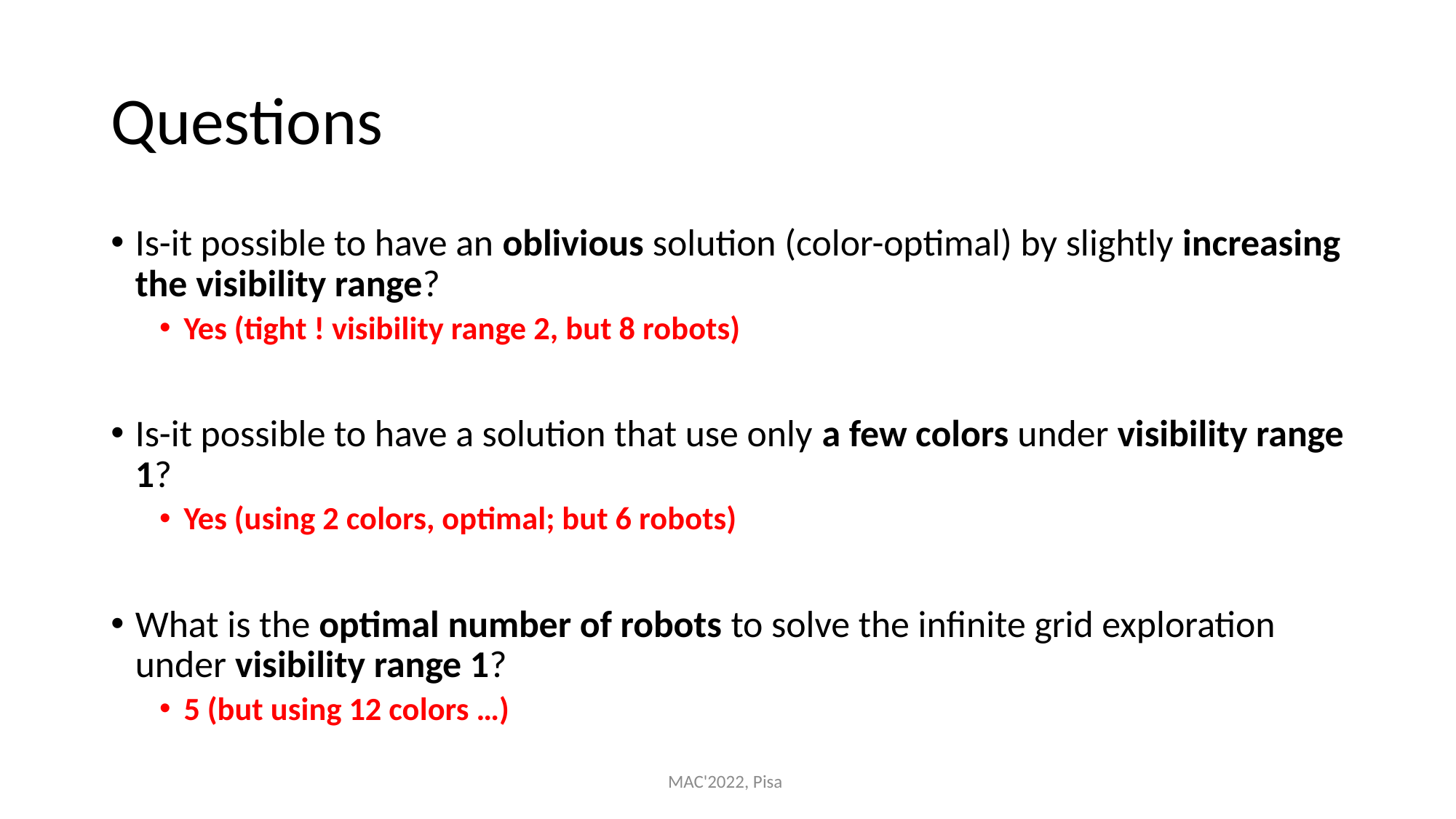

# Questions
Is-it possible to have an oblivious solution (color-optimal) by slightly increasing the visibility range?
Yes (tight ! visibility range 2, but 8 robots)

Is-it possible to have a solution that use only a few colors under visibility range 1?
Yes (using 2 colors, optimal; but 6 robots)

What is the optimal number of robots to solve the infinite grid exploration under visibility range 1?
5 (but using 12 colors …)

MAC'2022, Pisa